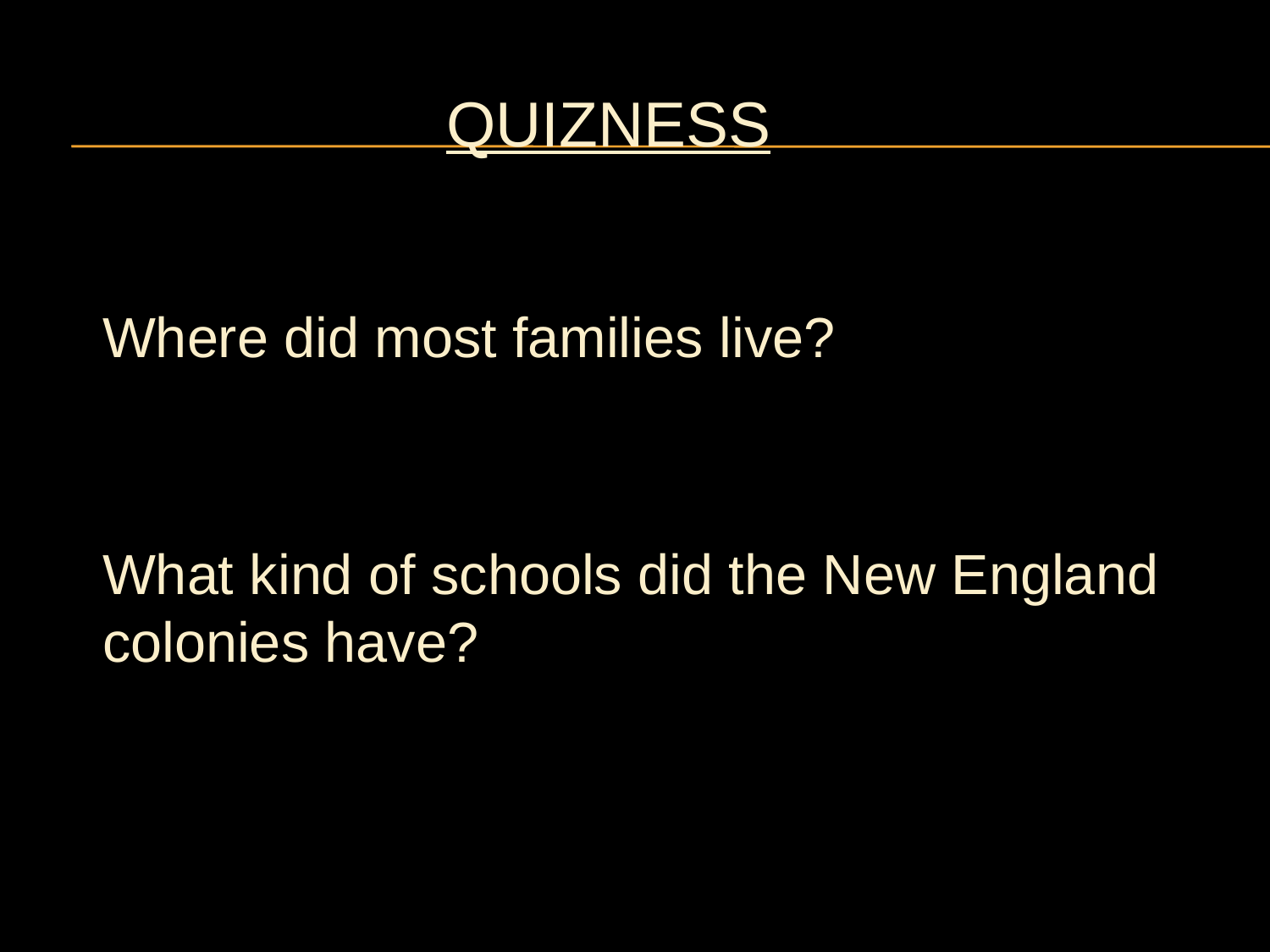

# Quizness

	Where did most families live?

	What kind of schools did the New England colonies have?